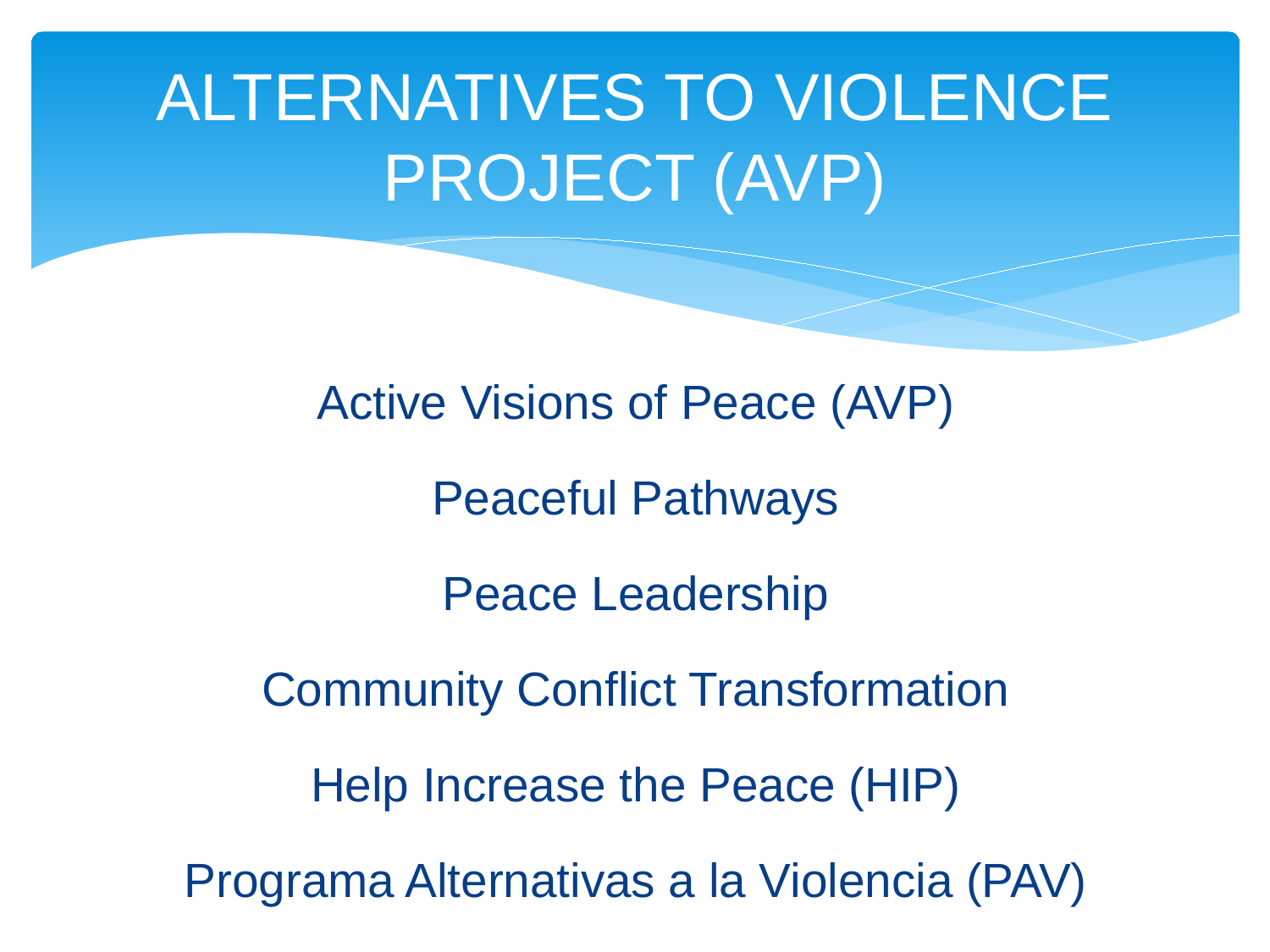

# ALTERNATIVES TO VIOLENCE PROJECT (AVP)
Active Visions of Peace (AVP)
Peaceful Pathways
Peace Leadership
Community Conflict Transformation
Help Increase the Peace (HIP)
Programa Alternativas a la Violencia (PAV)